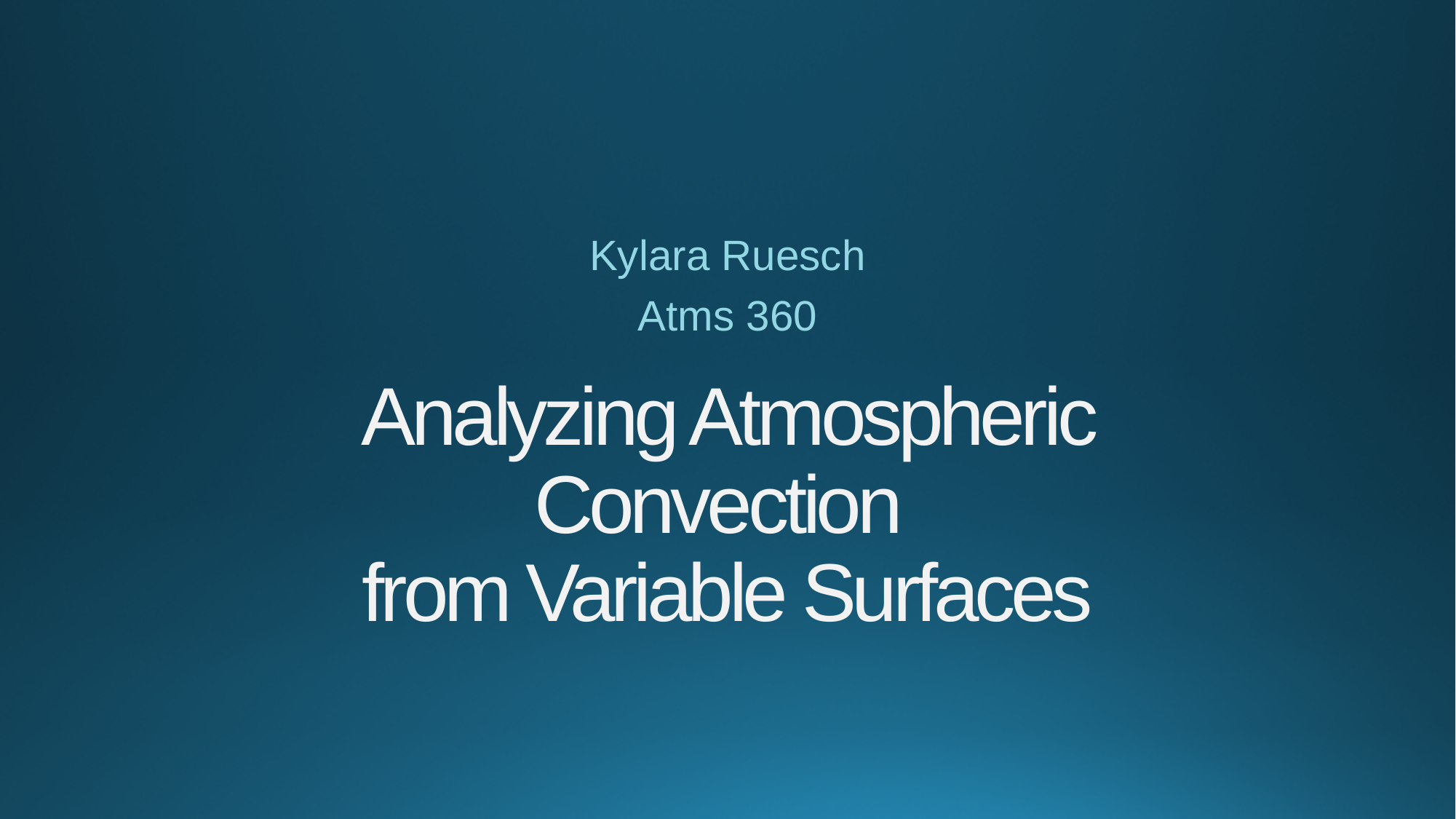

Kylara Ruesch
Atms 360
# Analyzing Atmospheric Convection from Variable Surfaces